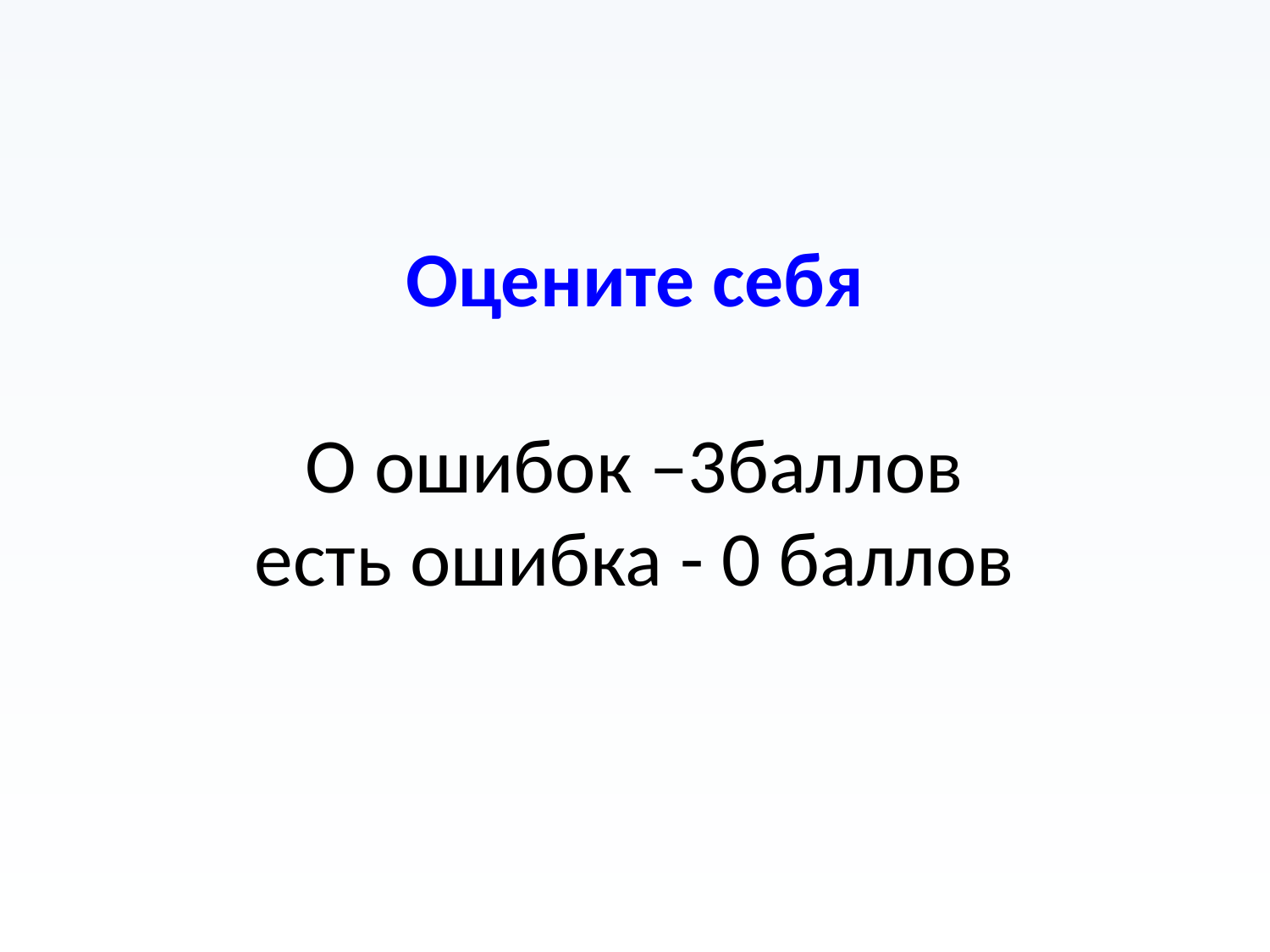

# Оцените себя О ошибок –3баллов есть ошибка - 0 баллов